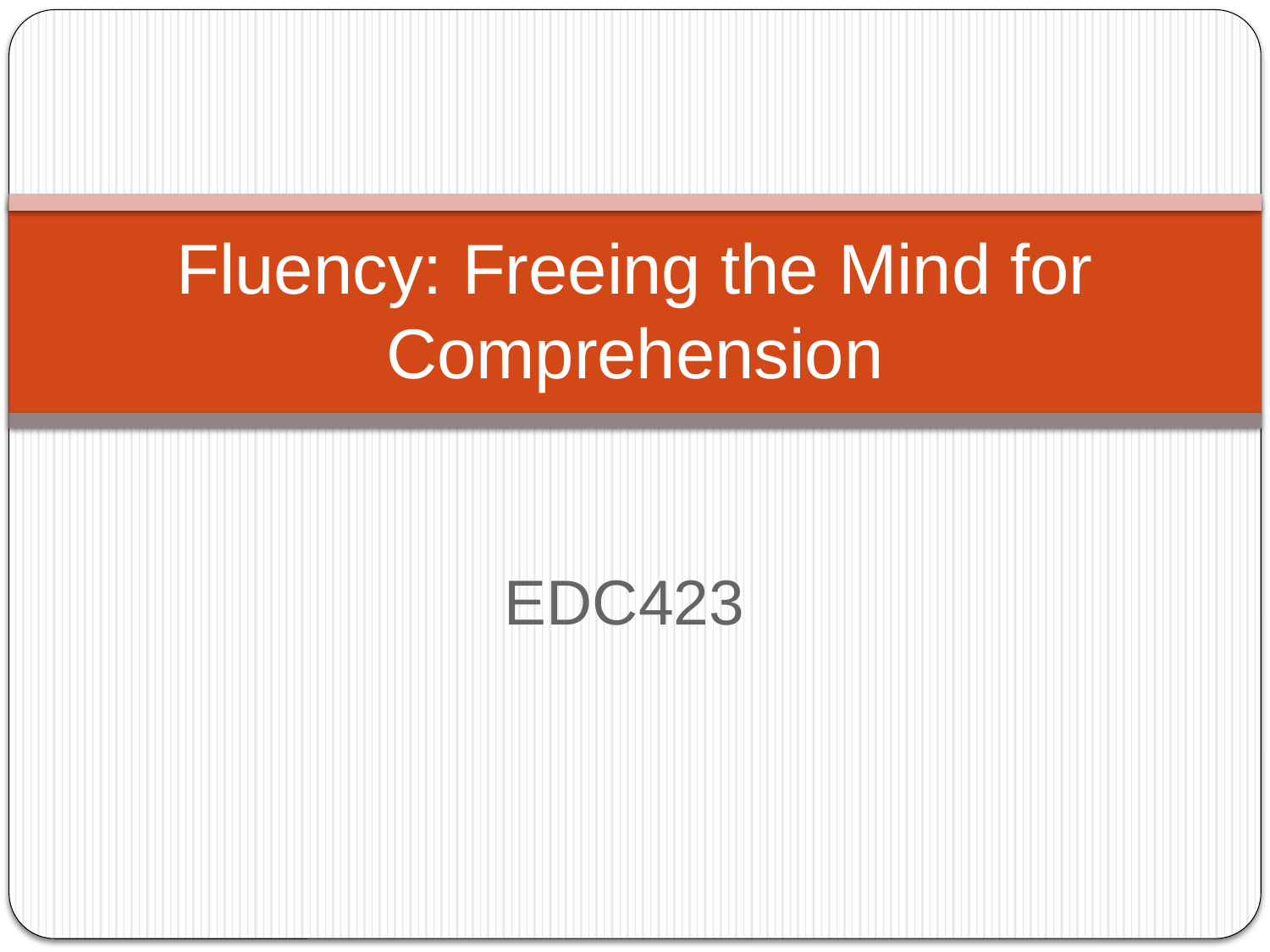

# Fluency: Freeing the Mind for Comprehension
EDC423